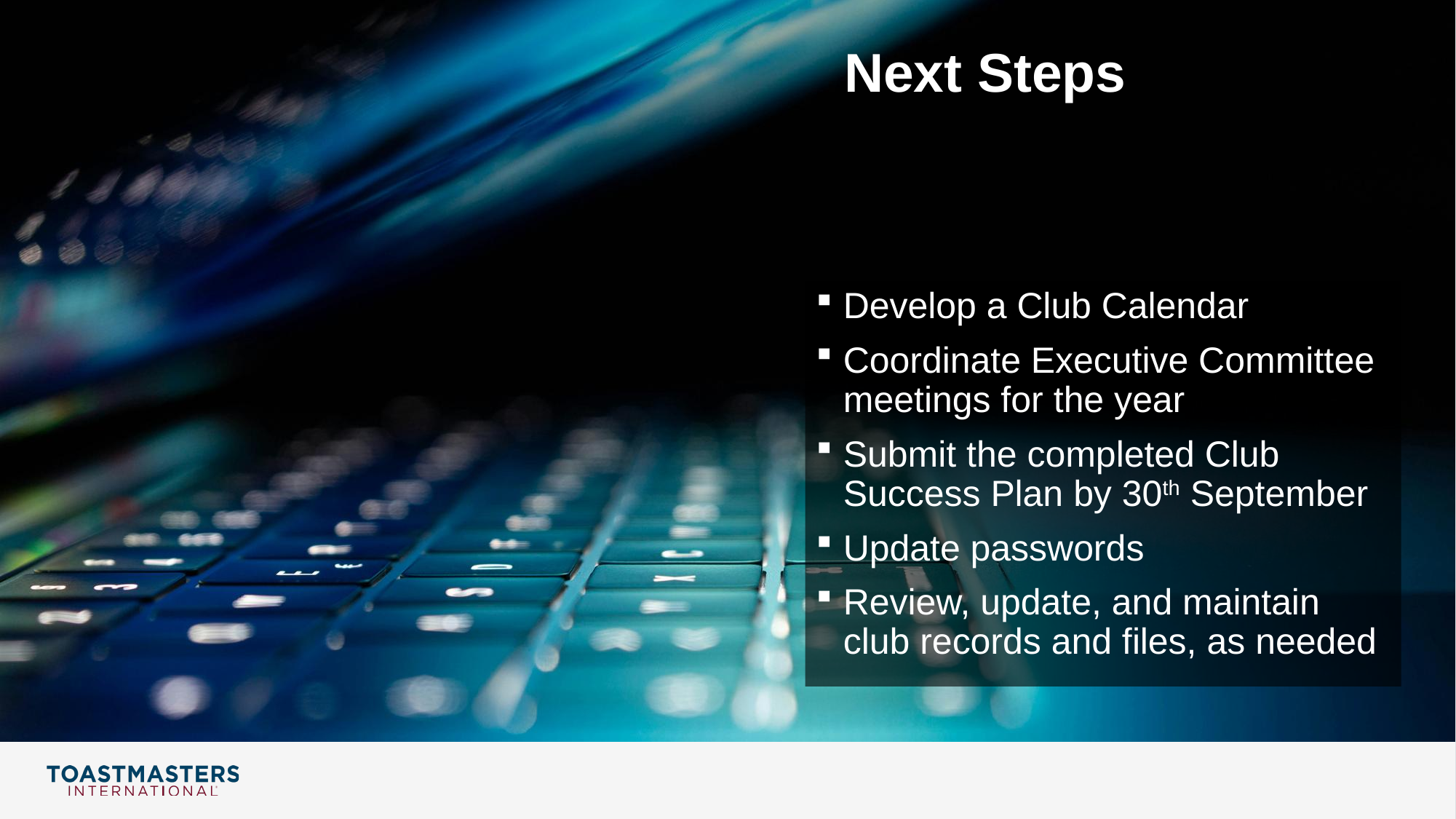

# Next Steps
Develop a Club Calendar
Coordinate Executive Committee meetings for the year
Submit the completed Club Success Plan by 30th September
Update passwords
Review, update, and maintain club records and files, as needed